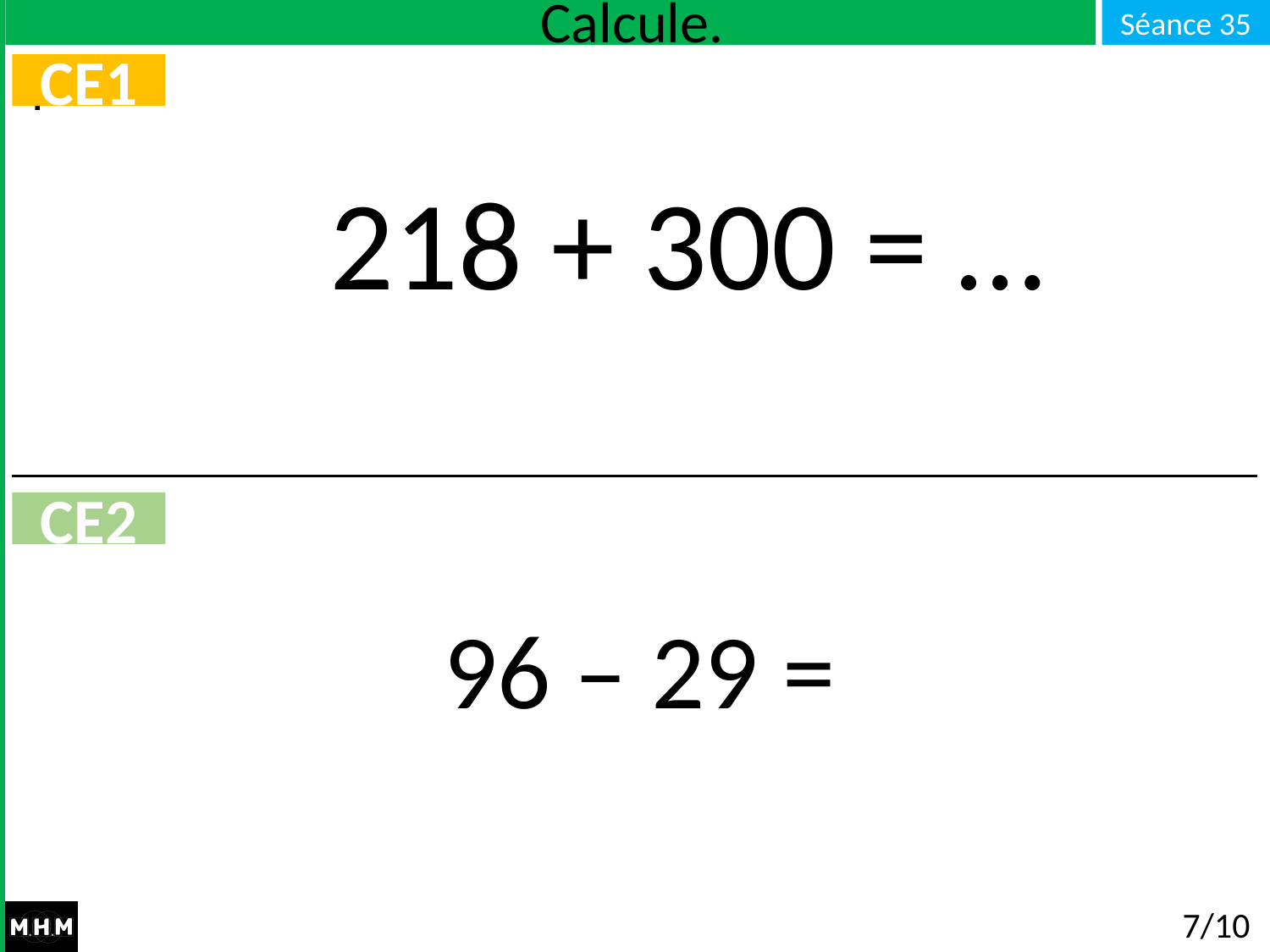

# Calcule.
CE1
218 + 300 = …
CE2
96 – 29 =
7/10